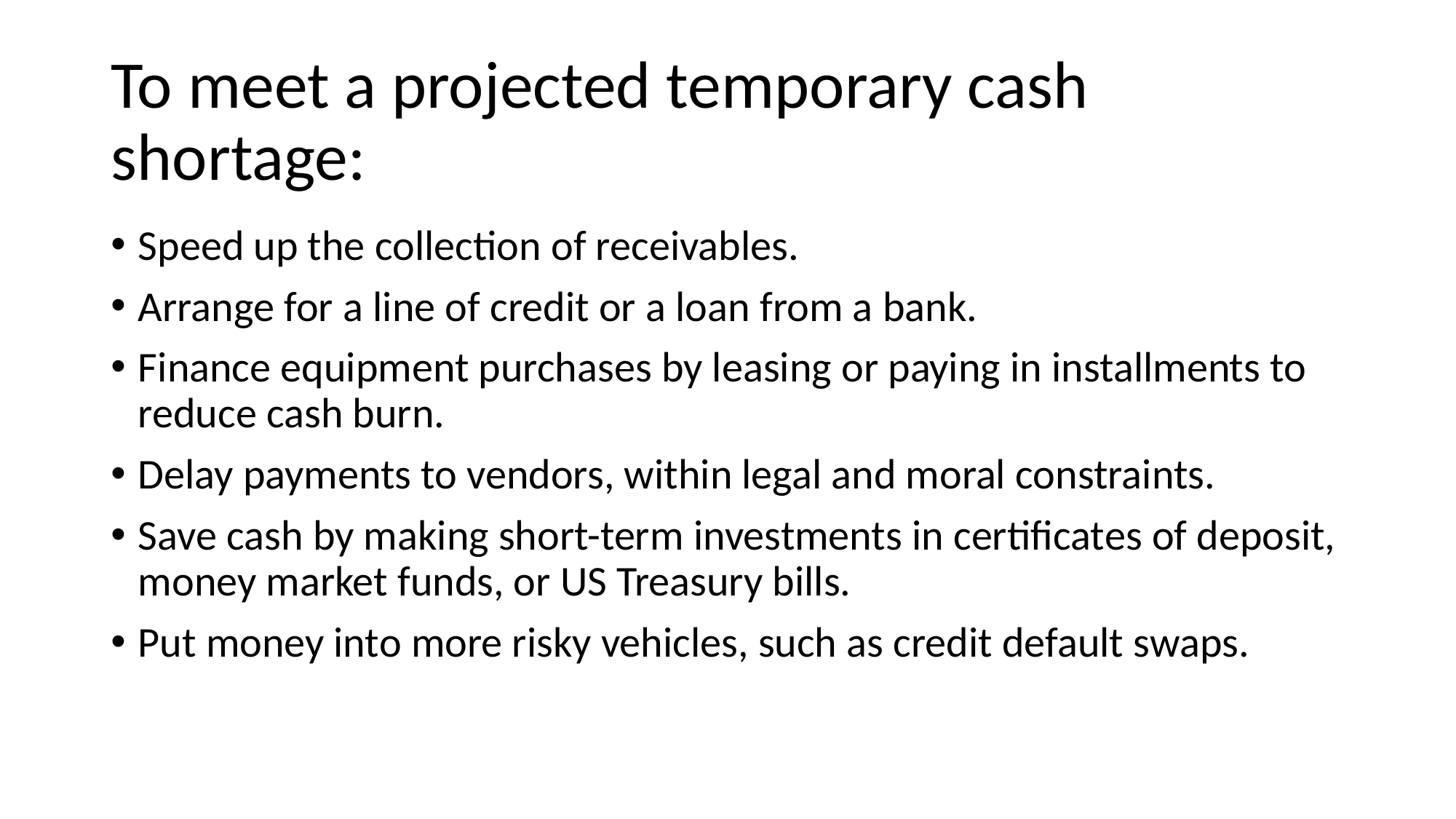

# To meet a projected temporary cash shortage:
Speed up the collection of receivables.
Arrange for a line of credit or a loan from a bank.
Finance equipment purchases by leasing or paying in installments to reduce cash burn.
Delay payments to vendors, within legal and moral constraints.
Save cash by making short-term investments in certificates of deposit, money market funds, or US Treasury bills.
Put money into more risky vehicles, such as credit default swaps.